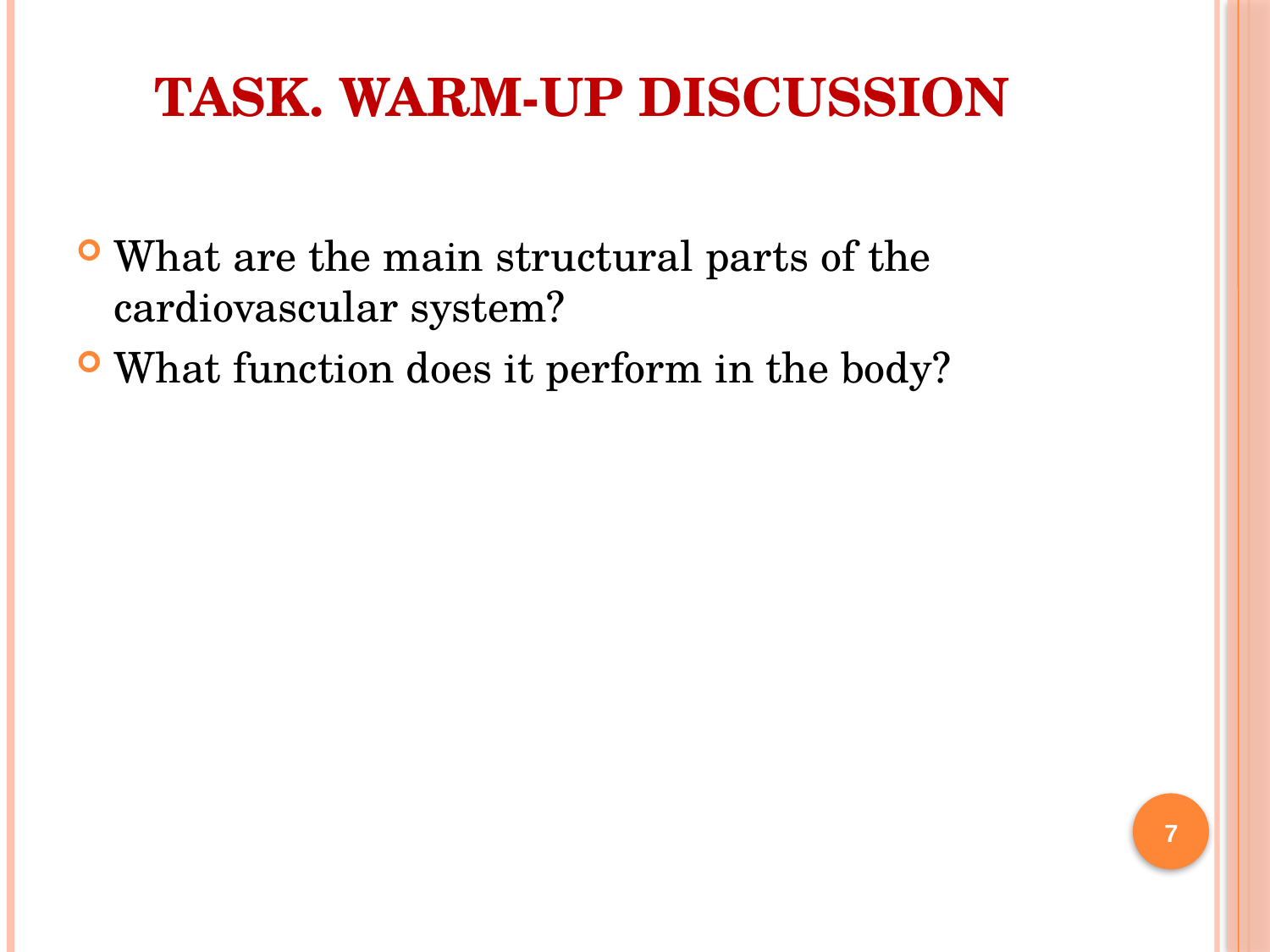

# Task. Warm-up discussion
What are the main structural parts of the cardiovascular system?
What function does it perform in the body?
7